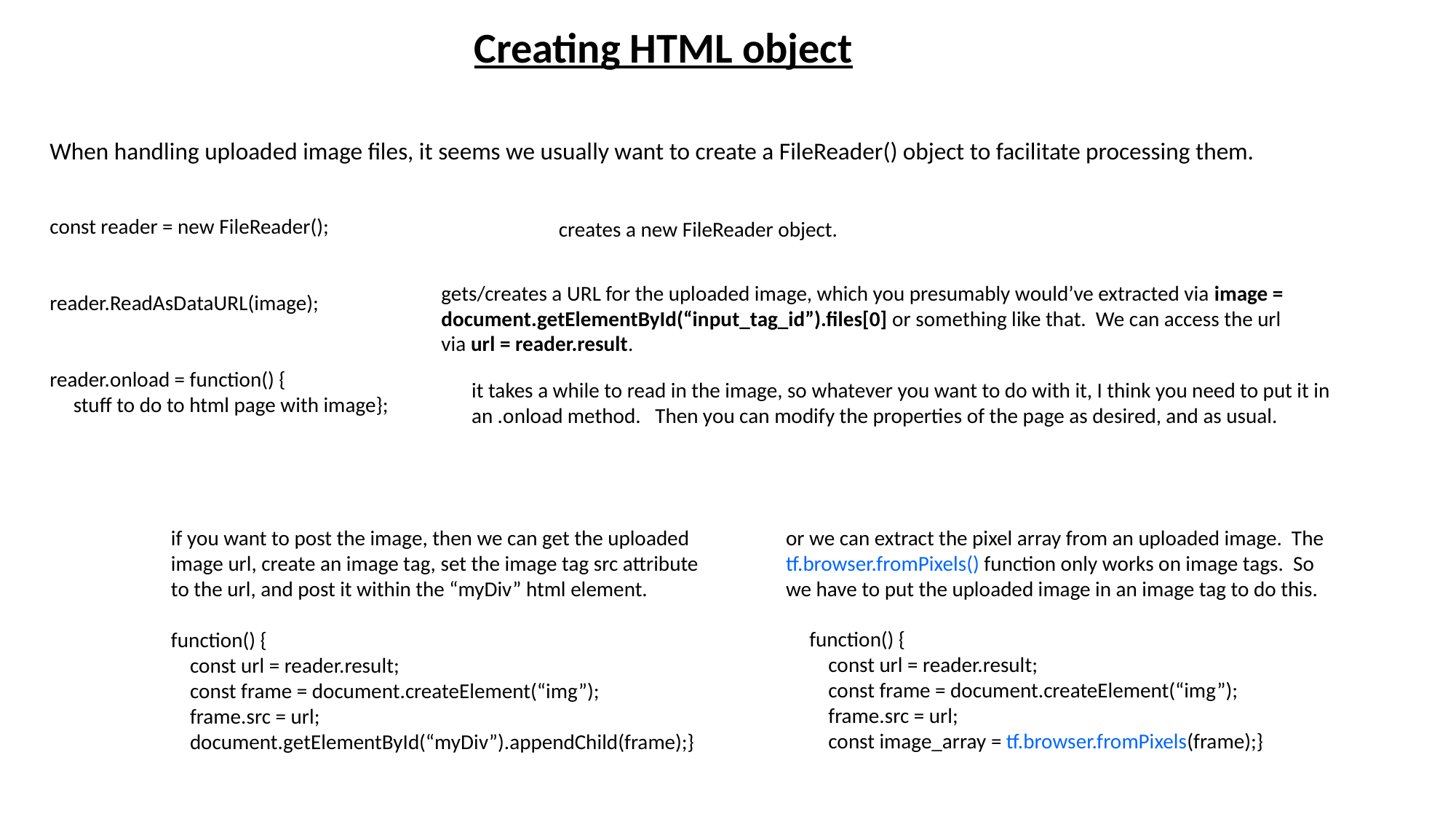

Creating HTML object
When handling uploaded image files, it seems we usually want to create a FileReader() object to facilitate processing them.
const reader = new FileReader();

reader.ReadAsDataURL(image);

reader.onload = function() {
     stuff to do to html page with image};
creates a new FileReader object.
gets/creates a URL for the uploaded image, which you presumably would’ve extracted via image = document.getElementById(“input_tag_id”).files[0] or something like that.  We can access the url via url = reader.result.
it takes a while to read in the image, so whatever you want to do with it, I think you need to put it in an .onload method.   Then you can modify the properties of the page as desired, and as usual.
if you want to post the image, then we can get the uploaded image url, create an image tag, set the image tag src attribute to the url, and post it within the “myDiv” html element.

function() {
    const url = reader.result;
    const frame = document.createElement(“img”);
    frame.src = url;
    document.getElementById(“myDiv”).appendChild(frame);}
or we can extract the pixel array from an uploaded image.  The tf.browser.fromPixels() function only works on image tags.  So we have to put the uploaded image in an image tag to do this.
function() {
    const url = reader.result;
    const frame = document.createElement(“img”);
    frame.src = url;
    const image_array = tf.browser.fromPixels(frame);}